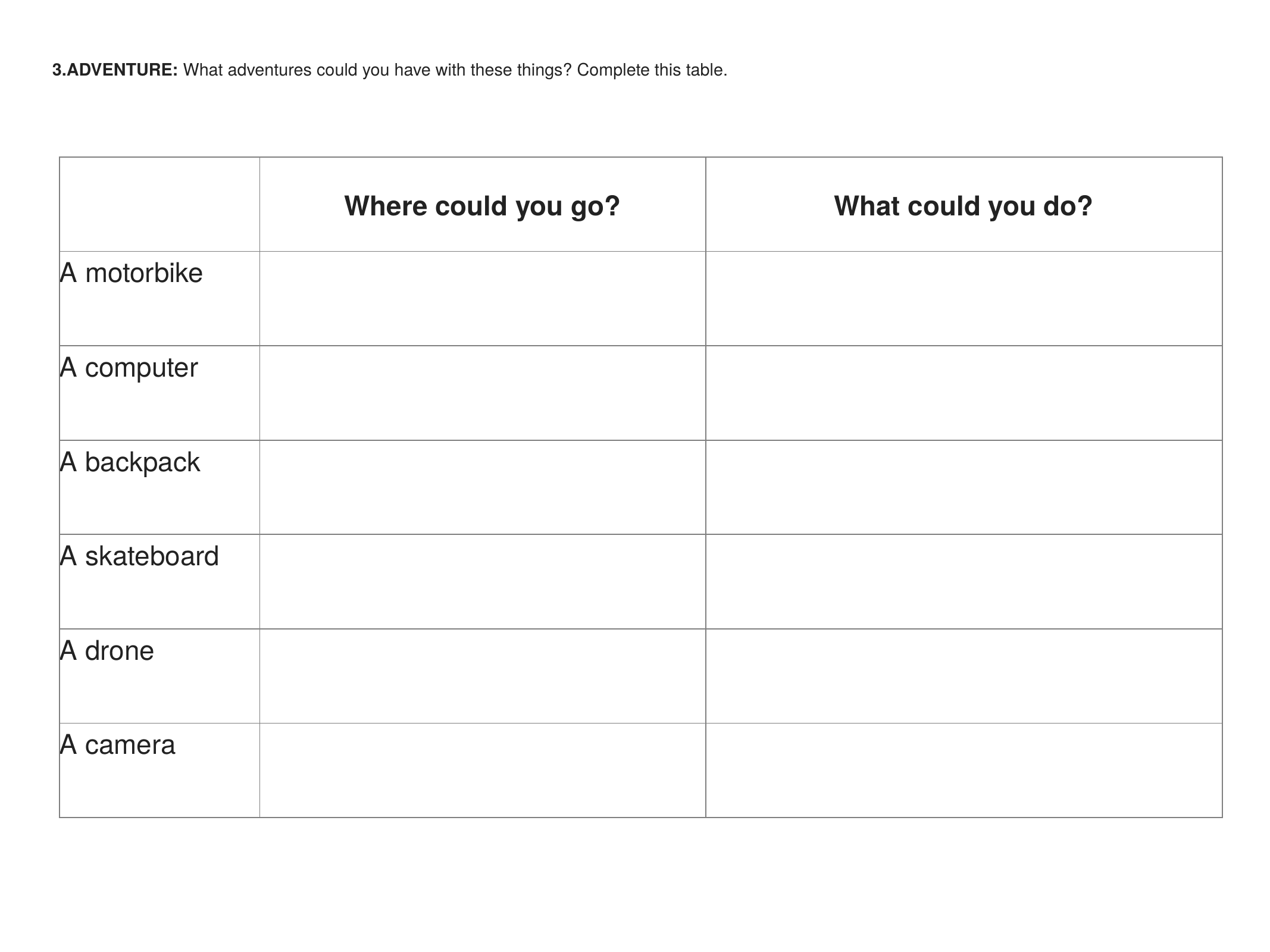

3.ADVENTURE: What adventures could you have with these things? Complete this table.
|  | Where could you go? | What could you do? |
| --- | --- | --- |
| A motorbike |  |  |
| A computer |  |  |
| A backpack |  |  |
| A skateboard |  |  |
| A drone |  |  |
| A camera |  |  |